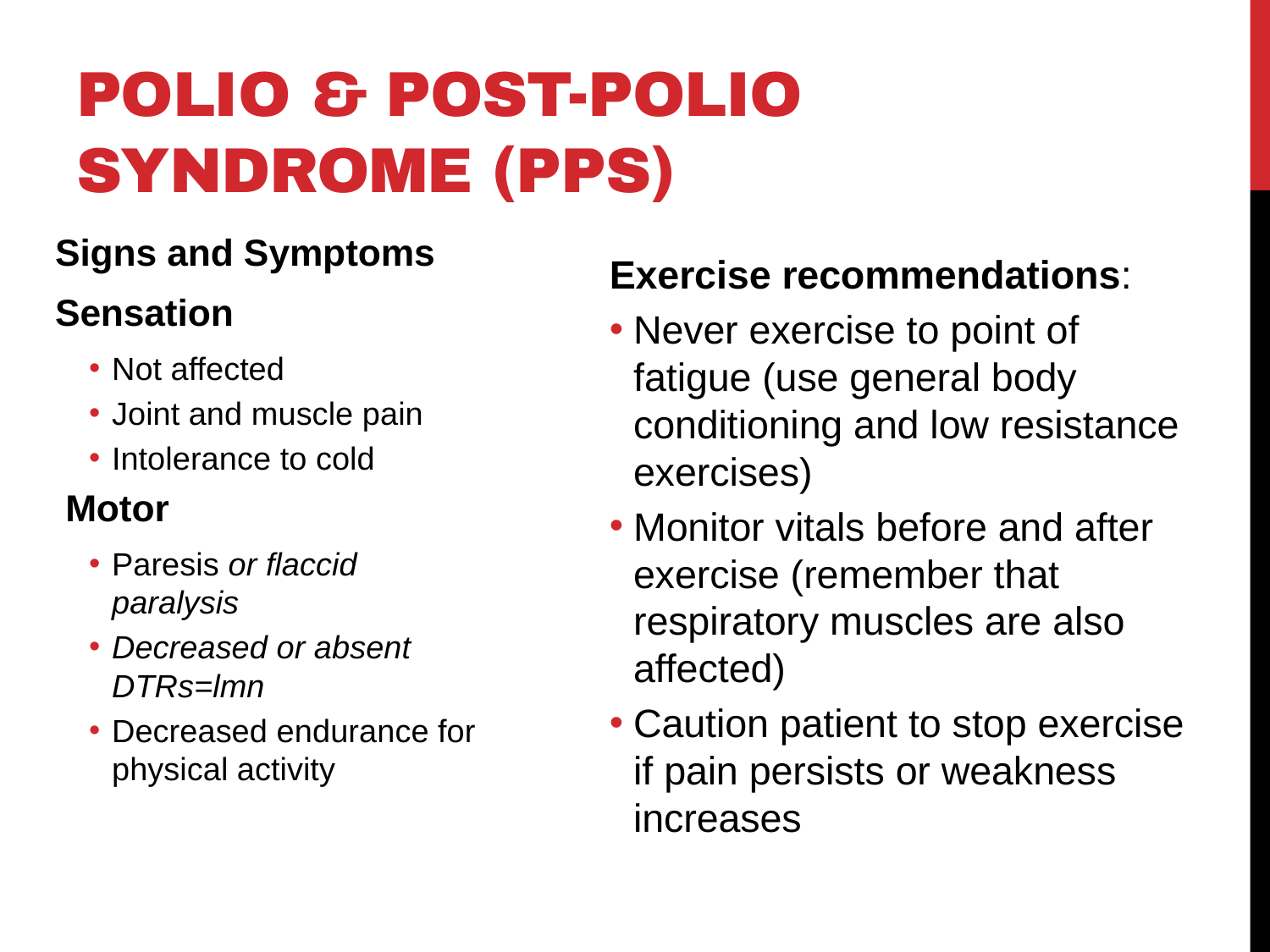

# Polio & Post-Polio Syndrome (PPS)
Signs and Symptoms
Sensation
Not affected
Joint and muscle pain
Intolerance to cold
 Motor
Paresis or flaccid paralysis
Decreased or absent DTRs=lmn
Decreased endurance for physical activity

Exercise recommendations:
Never exercise to point of fatigue (use general body conditioning and low resistance exercises)
Monitor vitals before and after exercise (remember that respiratory muscles are also affected)
Caution patient to stop exercise if pain persists or weakness increases